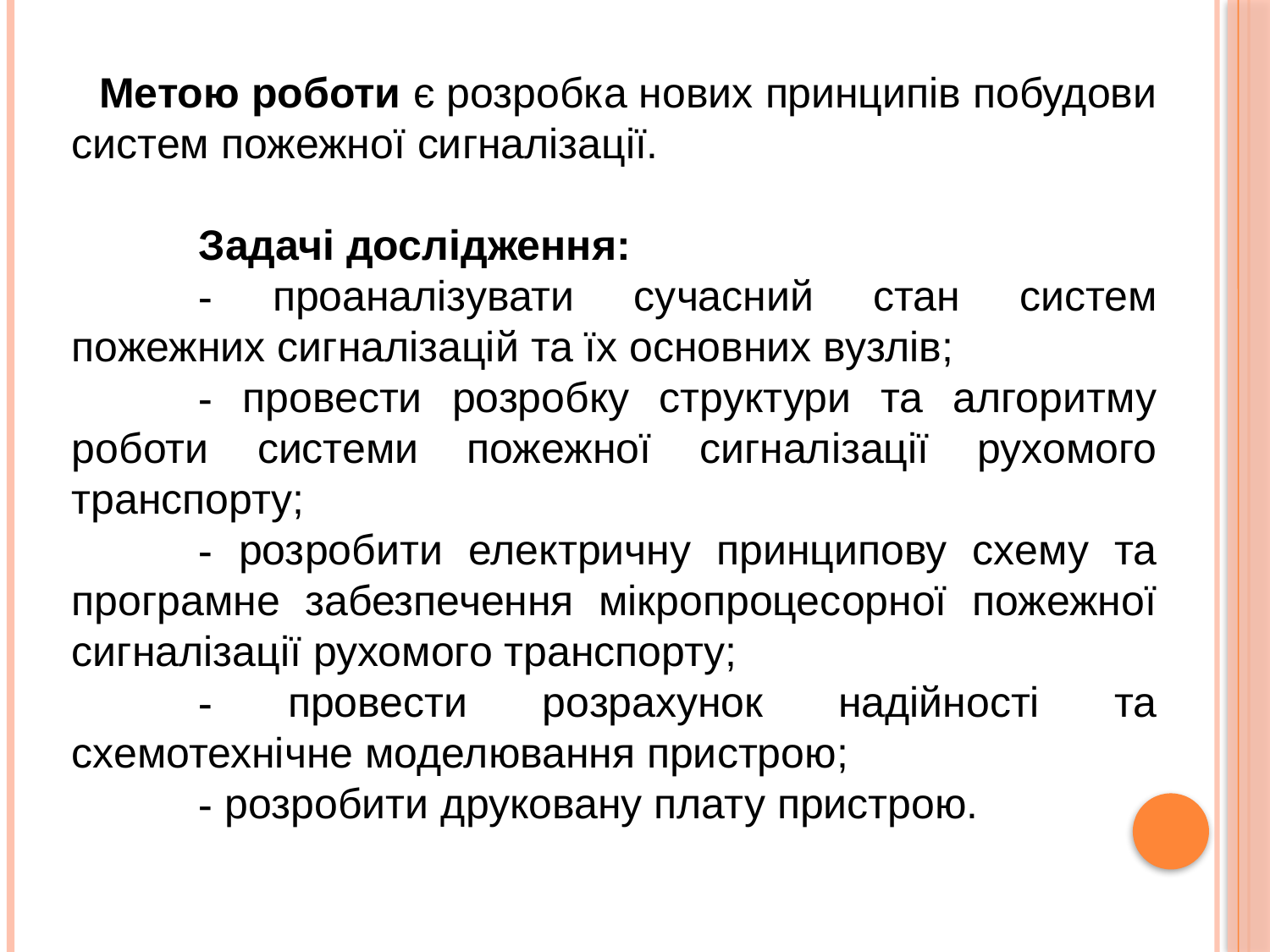

Метою роботи є розробка нових принципів побудови систем пожежної сигналізації.

	Задачі дослідження:
	- проаналізувати сучасний стан систем пожежних сигналізацій та їх основних вузлів;
	- провести розробку структури та алгоритму роботи системи пожежної сигналізації рухомого транспорту;
	- розробити електричну принципову схему та програмне забезпечення мікропроцесорної пожежної сигналізації рухомого транспорту;
	- провести розрахунок надійності та схемотехнічне моделювання пристрою;
 	- розробити друковану плату пристрою.